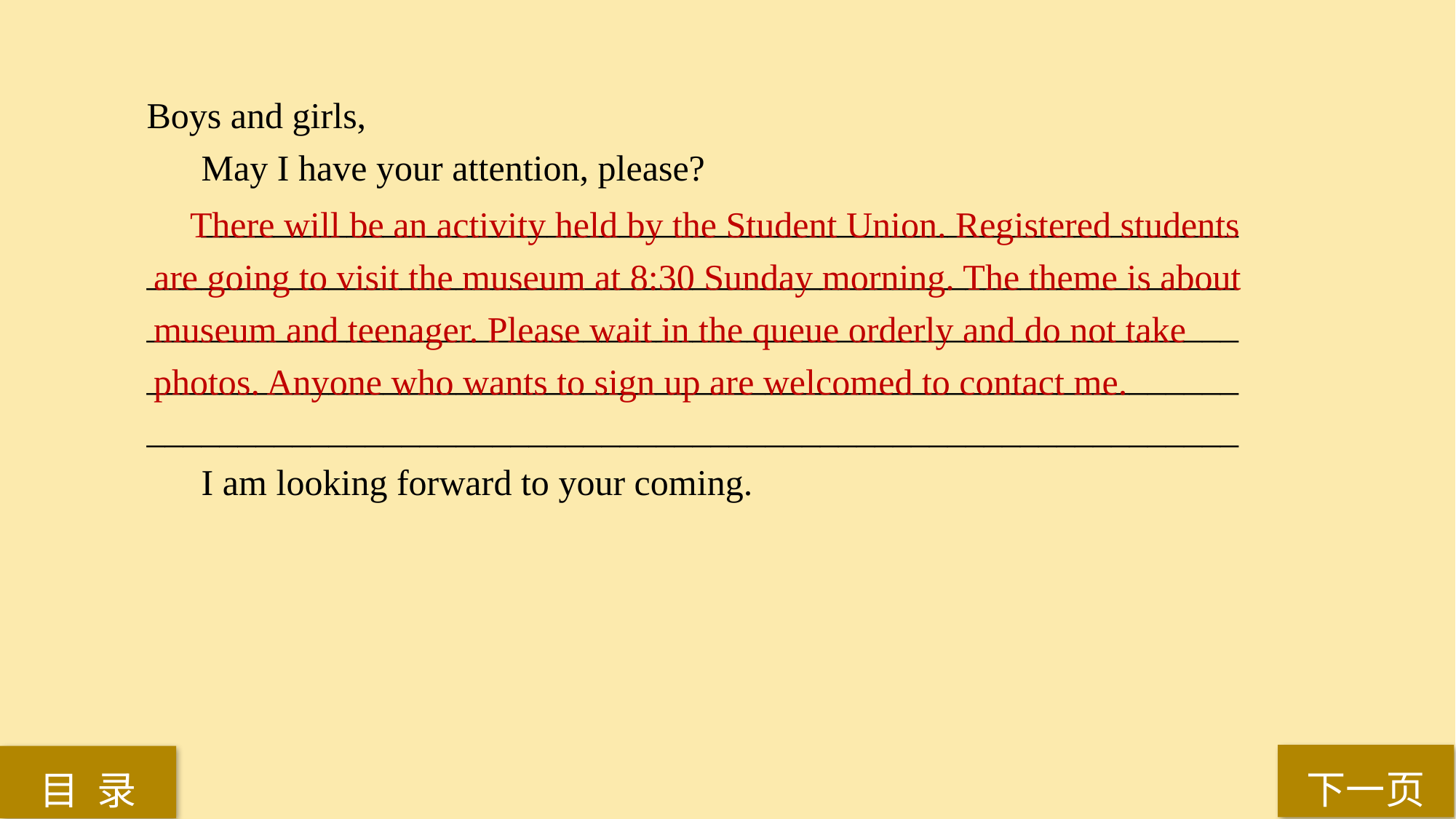

Boys and girls,
May I have your attention, please?
_________________________________________________________________________________________________________________________________________________________________________________________________________________________________________________________________________________________________________
I am looking forward to your coming.
    There will be an activity held by the Student Union. Registered students are going to visit the museum at 8:30 Sunday morning. The theme is about museum and teenager. Please wait in the queue orderly and do not take photos. Anyone who wants to sign up are welcomed to contact me.